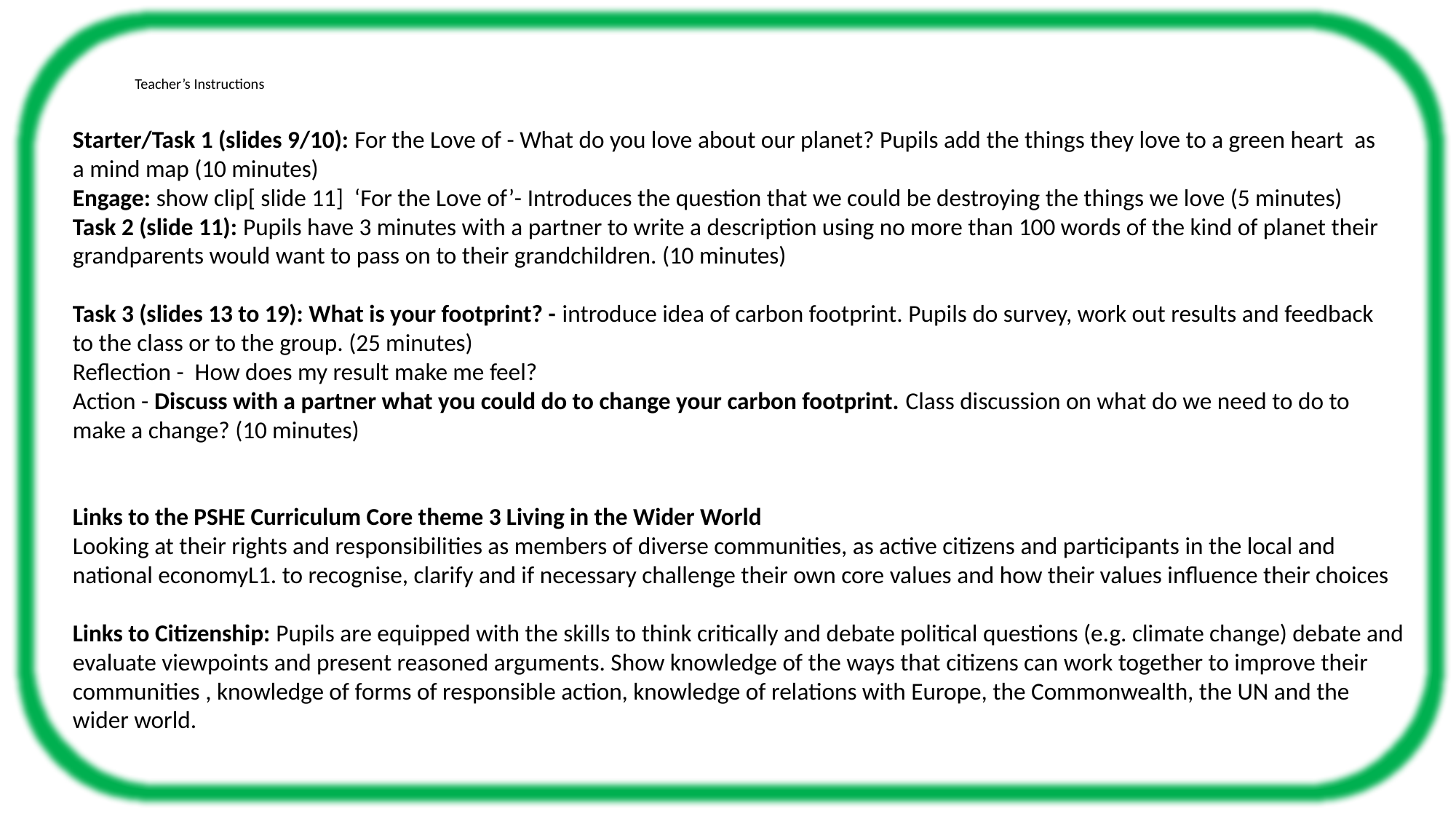

# Teacher’s Instructions
Starter/Task 1 (slides 9/10): For the Love of - What do you love about our planet? Pupils add the things they love to a green heart  as a mind map (10 minutes)
Engage: show clip[ slide 11]  ‘For the Love of’- Introduces the question that we could be destroying the things we love (5 minutes)
Task 2 (slide 11): Pupils have 3 minutes with a partner to write a description using no more than 100 words of the kind of planet their grandparents would want to pass on to their grandchildren. (10 minutes)

Task 3 (slides 13 to 19): What is your footprint? - introduce idea of carbon footprint. Pupils do survey, work out results and feedback to the class or to the group. (25 minutes)
Reflection -  How does my result make me feel?
Action - Discuss with a partner what you could do to change your carbon footprint. Class discussion on what do we need to do to make a change? (10 minutes)
Links to the PSHE Curriculum Core theme 3 Living in the Wider World
Looking at their rights and responsibilities as members of diverse communities, as active citizens and participants in the local and national economyL1. to recognise, clarify and if necessary challenge their own core values and how their values influence their choices

Links to Citizenship: Pupils are equipped with the skills to think critically and debate political questions (e.g. climate change) debate and evaluate viewpoints and present reasoned arguments. Show knowledge of the ways that citizens can work together to improve their communities , knowledge of forms of responsible action, knowledge of relations with Europe, the Commonwealth, the UN and the wider world.